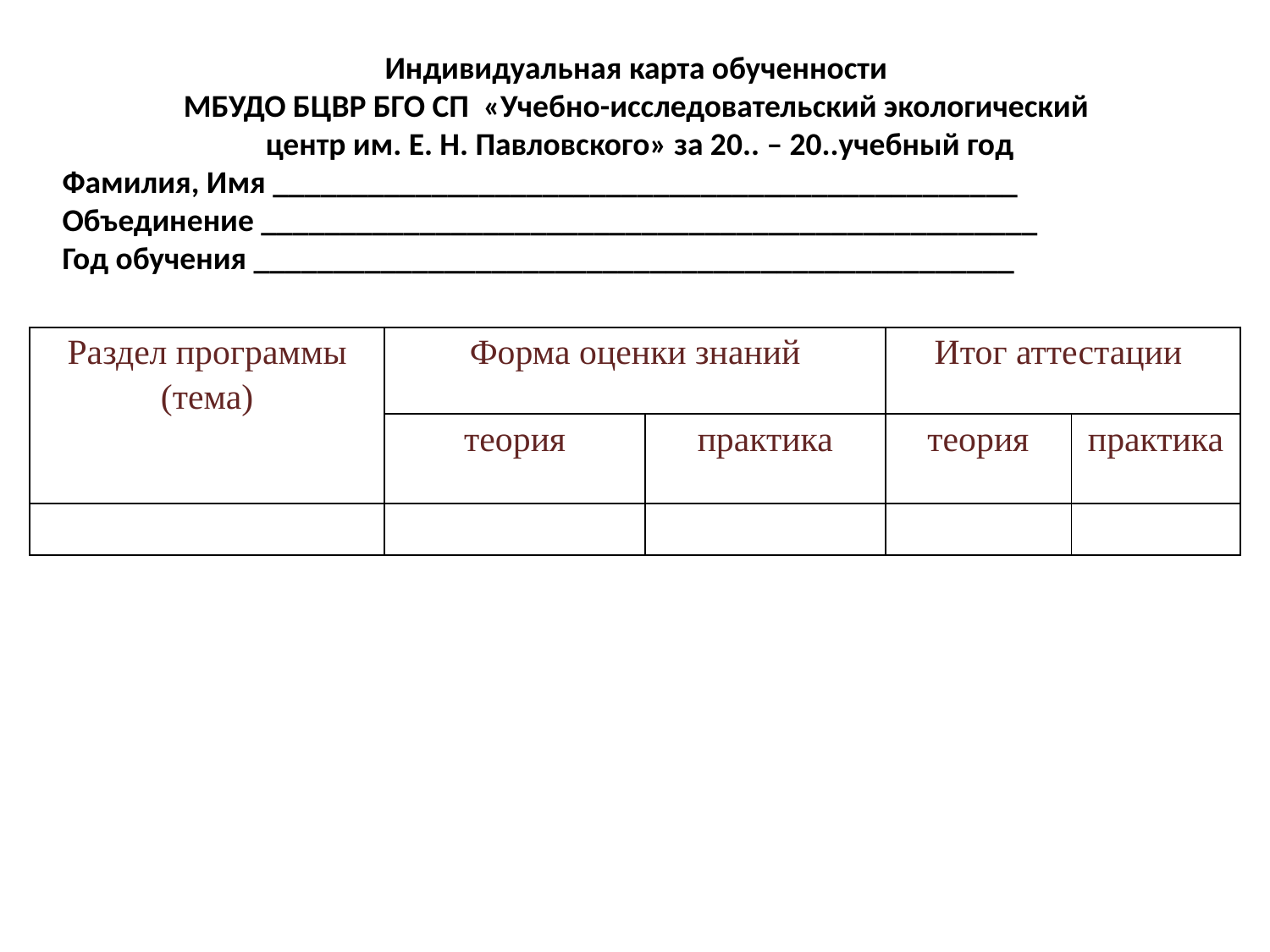

Индивидуальная карта обученности
МБУДО БЦВР БГО СП  «Учебно-исследовательский экологический
центр им. Е. Н. Павловского» за 20.. – 20..учебный год
Фамилия, Имя _______________________________________________
Объединение _________________________________________________
Год обучения ________________________________________________

| Раздел программы (тема) | Форма оценки знаний |  | Итог аттестации |  |
| --- | --- | --- | --- | --- |
|  | теория | практика | теория | практика |
|  |  |  |  |  |